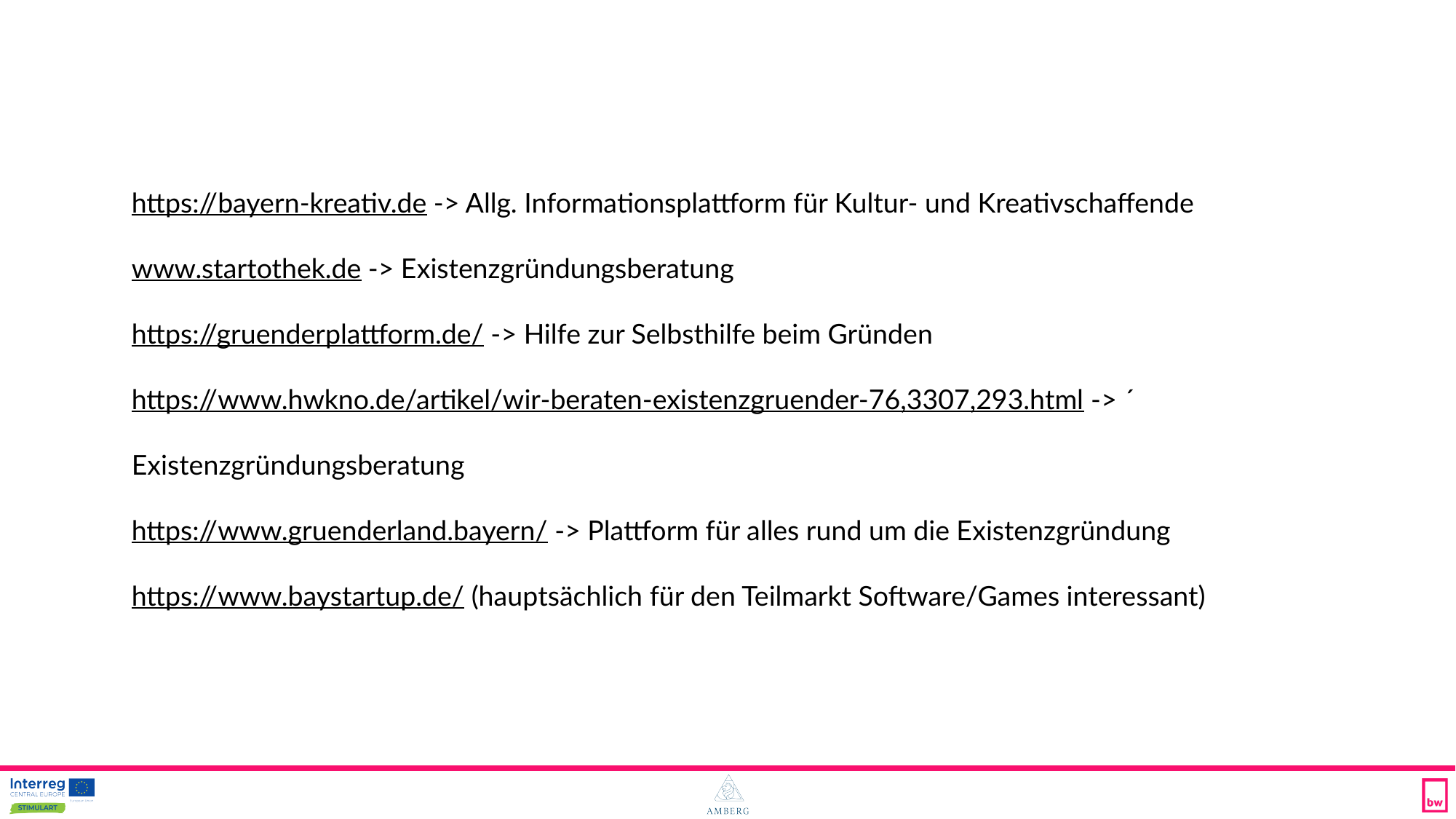

https://bayern-kreativ.de -> Allg. Informationsplattform für Kultur- und Kreativschaffende
www.startothek.de -> Existenzgründungsberatung
https://gruenderplattform.de/ -> Hilfe zur Selbsthilfe beim Gründen
https://www.hwkno.de/artikel/wir-beraten-existenzgruender-76,3307,293.html -> ´ Existenzgründungsberatung
https://www.gruenderland.bayern/ -> Plattform für alles rund um die Existenzgründung
https://www.baystartup.de/ (hauptsächlich für den Teilmarkt Software/Games interessant)